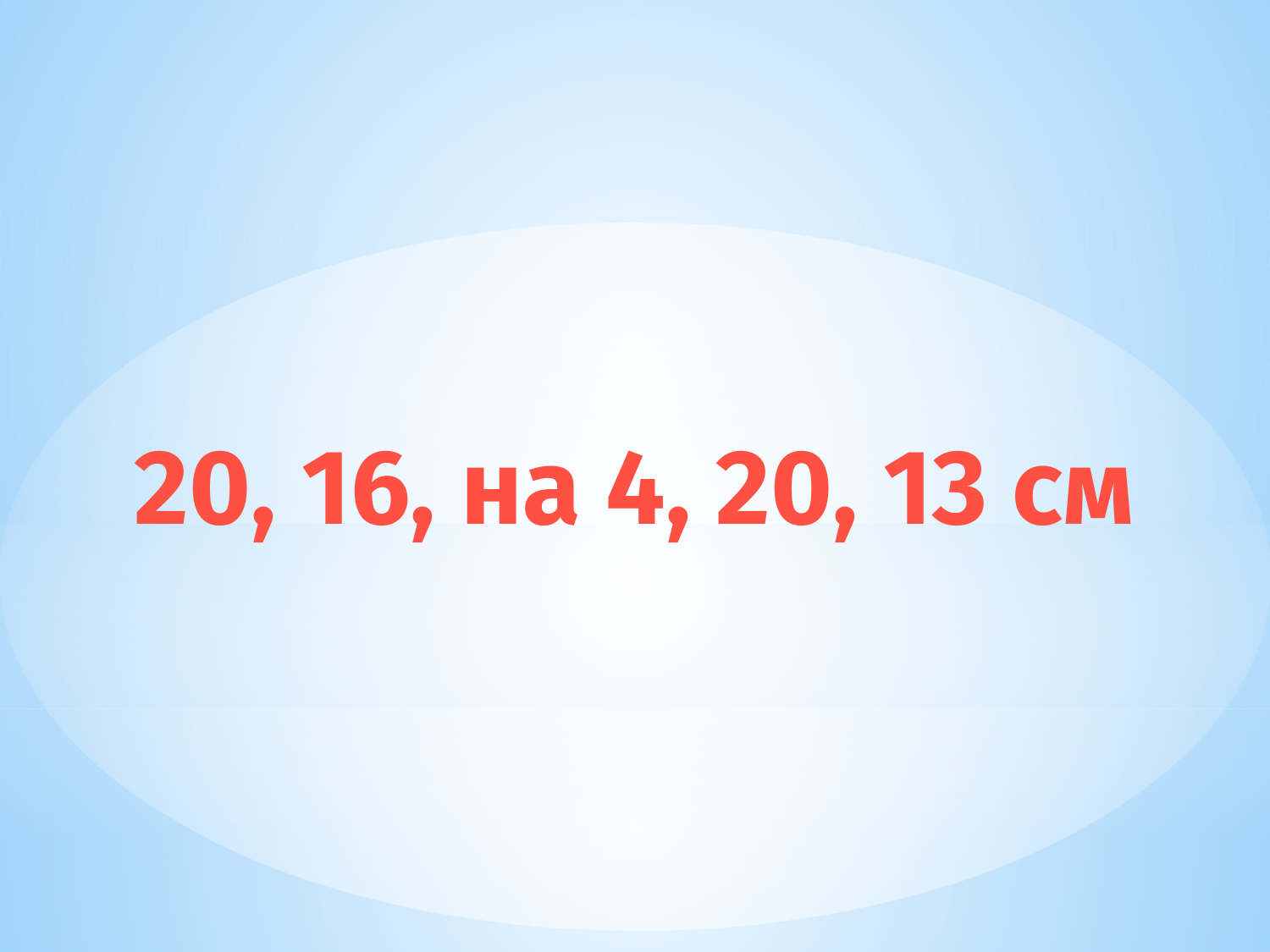

20, 16, на 4, 20, 13 см